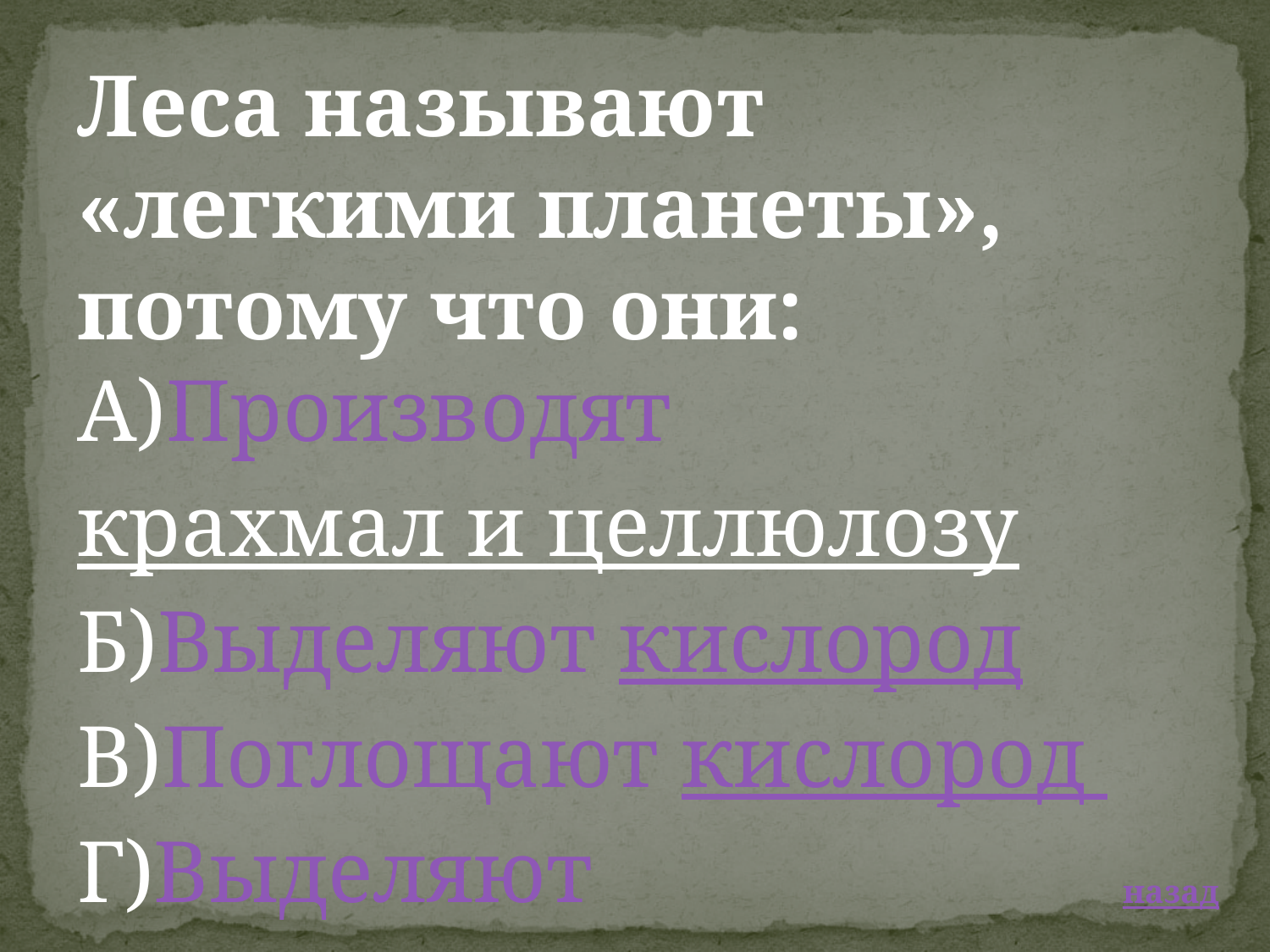

Леса называют «легкими планеты», потому что они:
А)Производят крахмал и целлюлозу
Б)Выделяют кислород
В)Поглощают кислород
Г)Выделяют углекислый газ
 назад